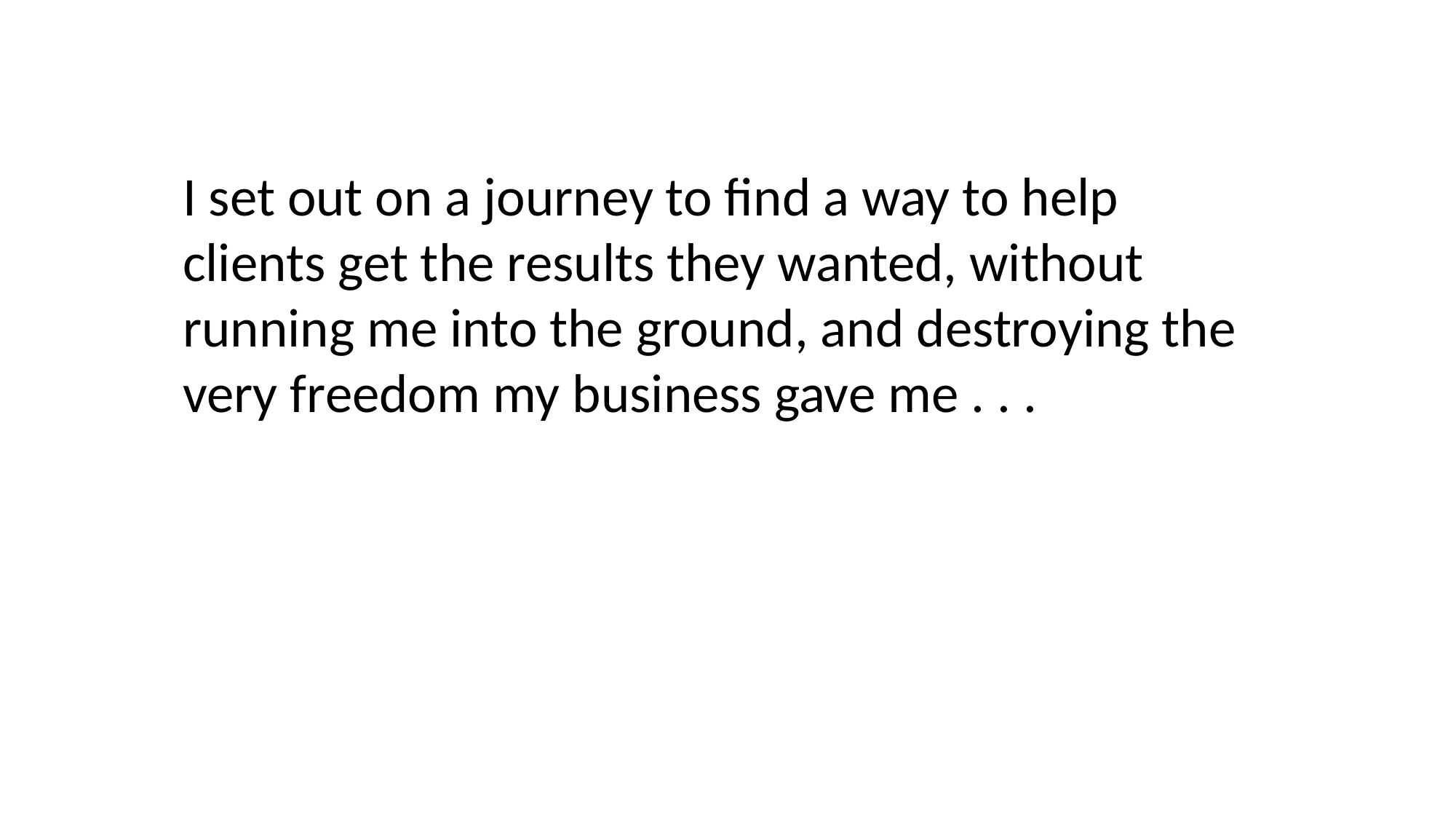

I set out on a journey to find a way to help clients get the results they wanted, without running me into the ground, and destroying the very freedom my business gave me . . .